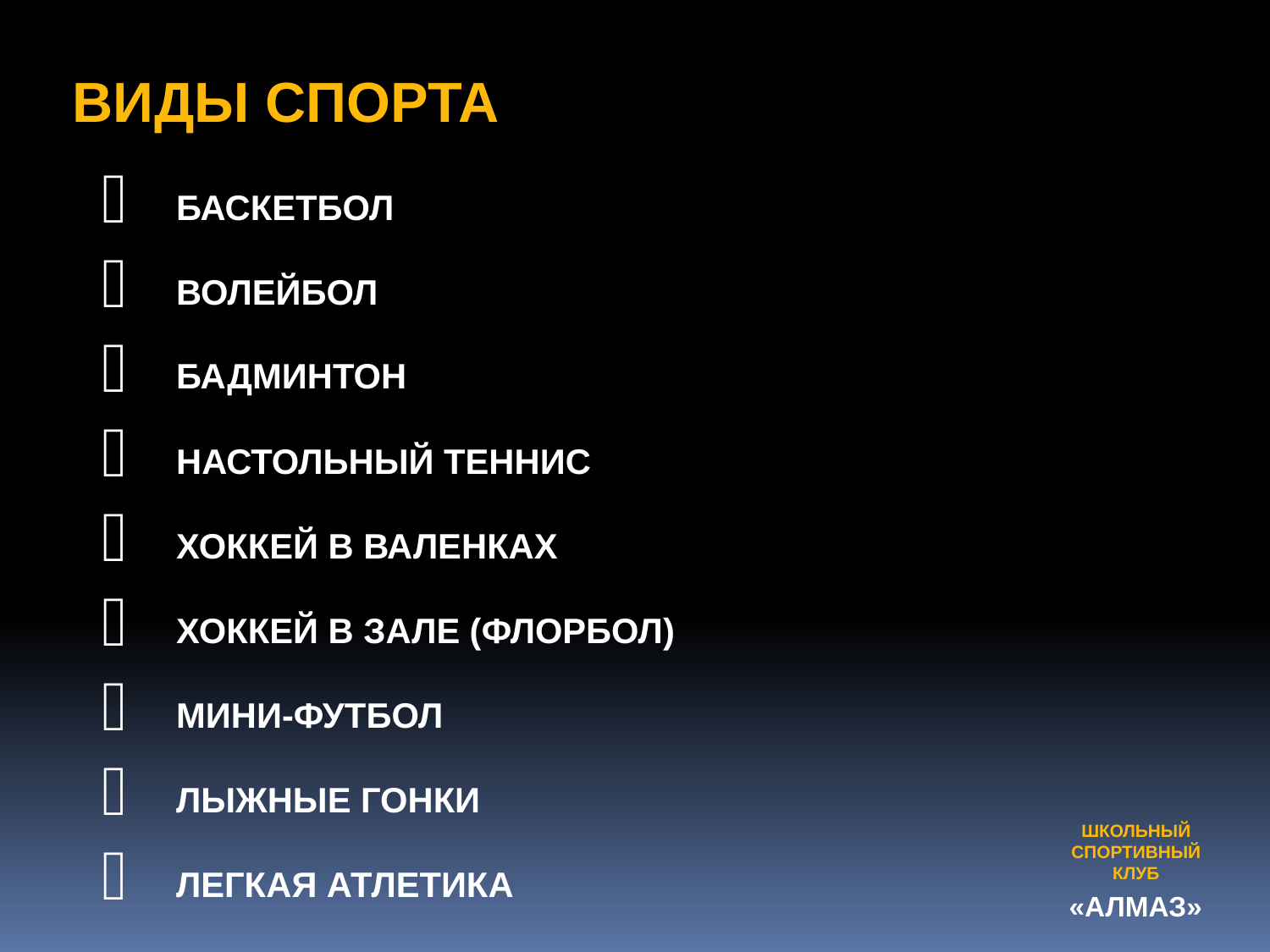

ВИДЫ СПОРТА
     БАСКЕТБОЛ

     ВОЛЕЙБОЛ

     БАДМИНТОН

     НАСТОЛЬНЫЙ ТЕННИС

     ХОККЕЙ В ВАЛЕНКАХ

     ХОККЕЙ В ЗАЛЕ (ФЛОРБОЛ)

     МИНИ-ФУТБОЛ

     ЛЫЖНЫЕ ГОНКИ

     ЛЕГКАЯ АТЛЕТИКА
ШКОЛЬНЫЙ
СПОРТИВНЫЙ
КЛУБ
«АЛМАЗ»